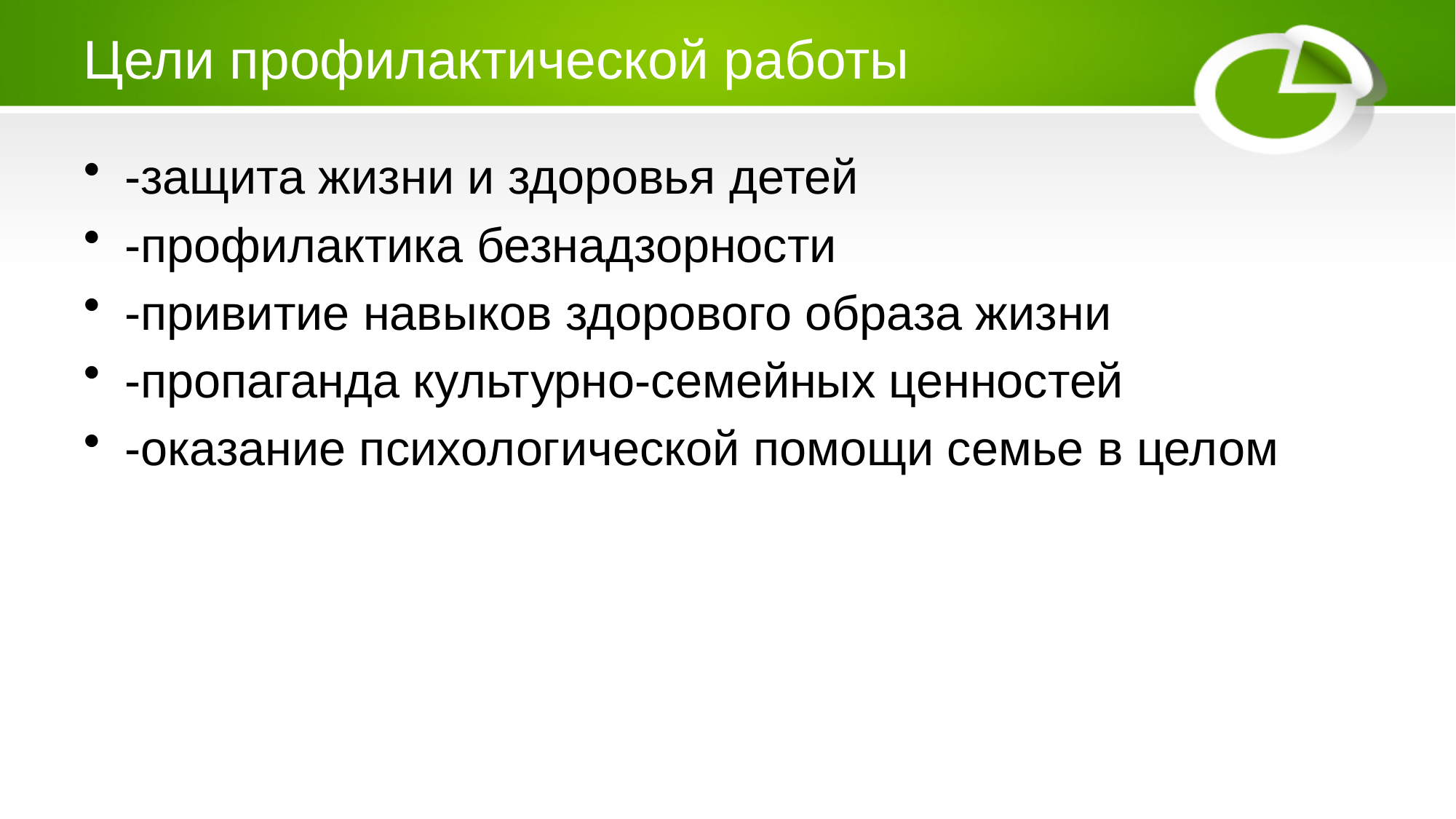

# Цели профилактической работы
-защита жизни и здоровья детей
-профилактика безнадзорности
-привитие навыков здорового образа жизни
-пропаганда культурно-семейных ценностей
-оказание психологической помощи семье в целом